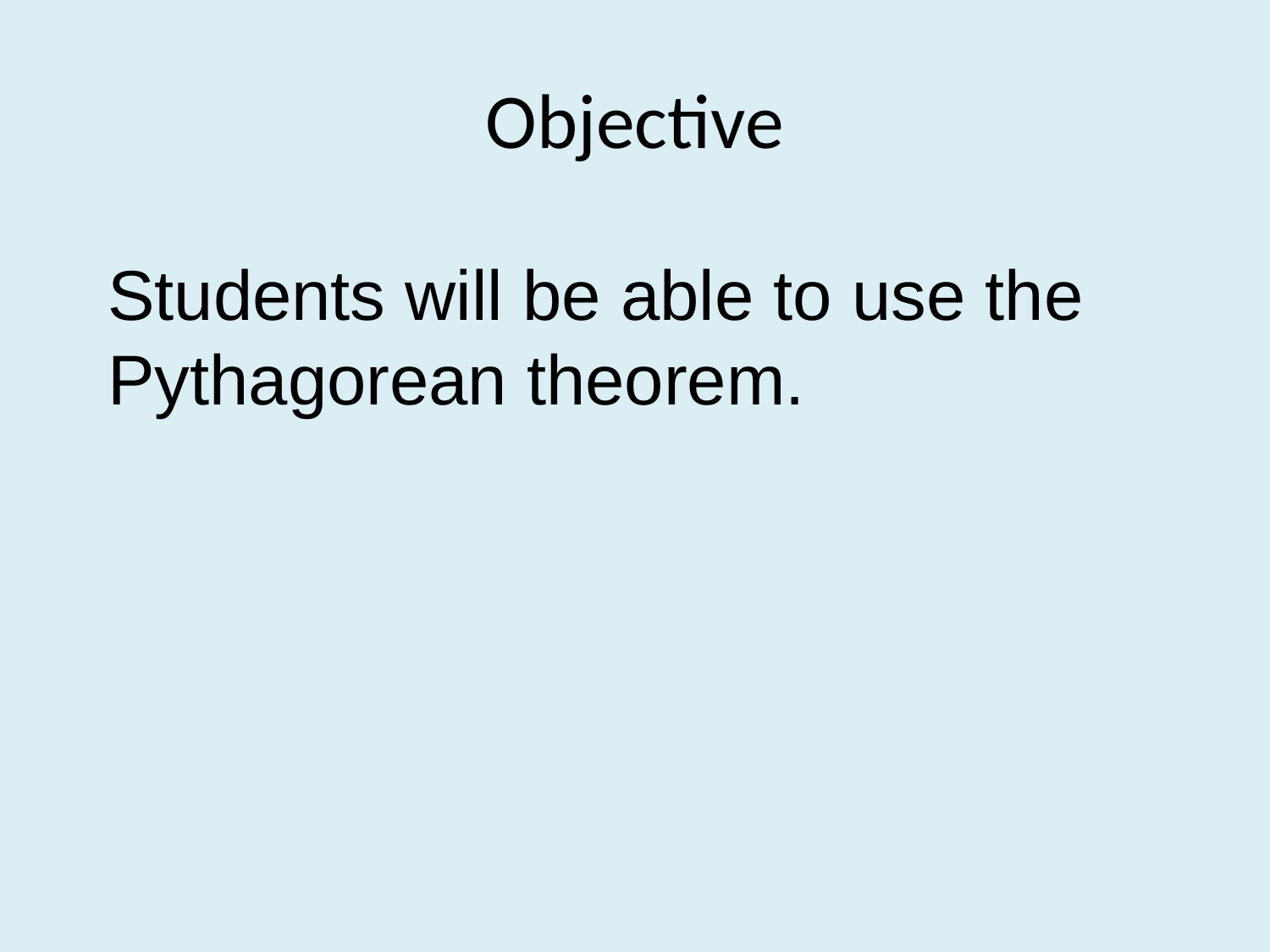

# Objective
Students will be able to use the Pythagorean theorem.